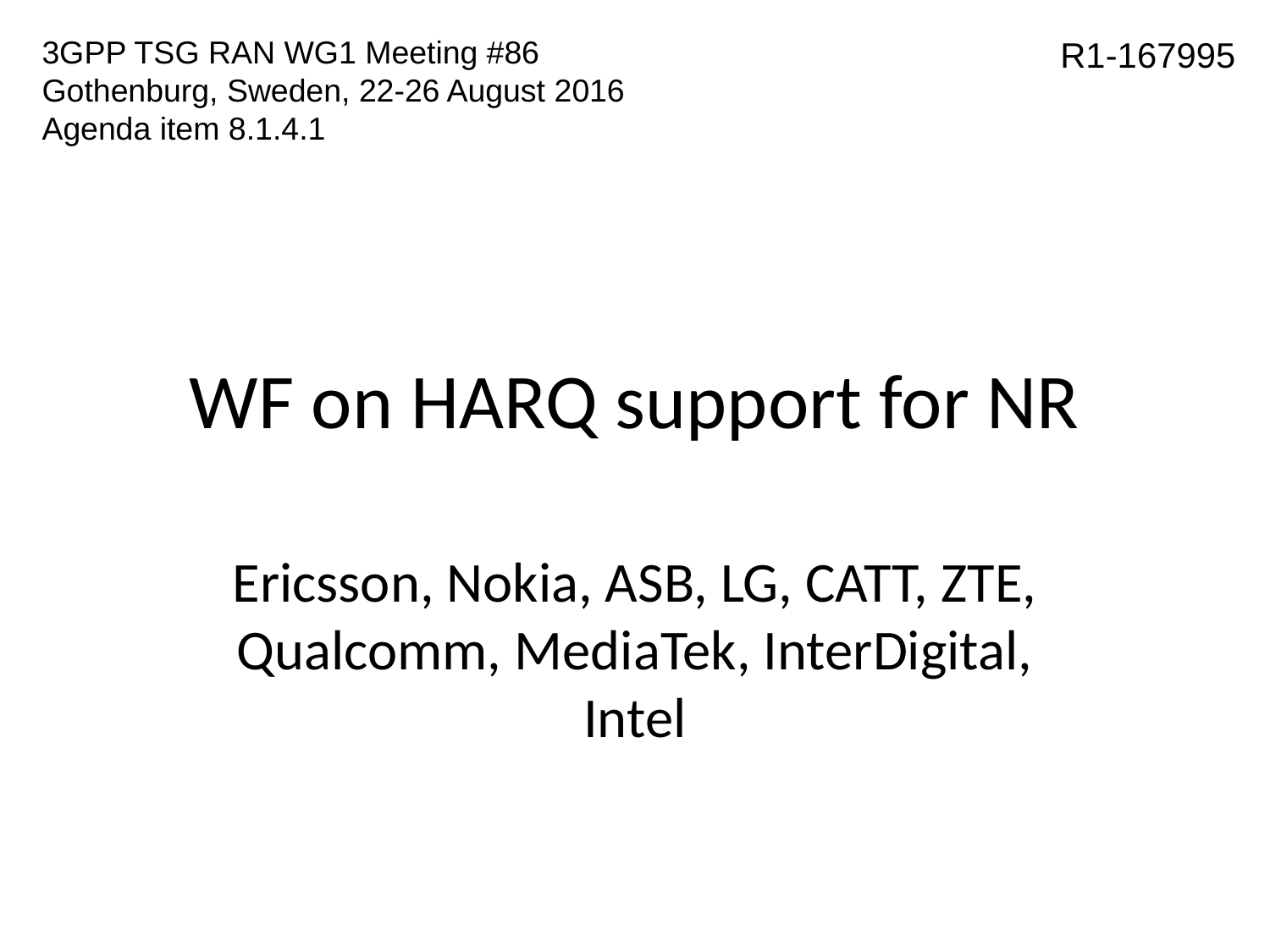

3GPP TSG RAN WG1 Meeting #86
Gothenburg, Sweden, 22-26 August 2016
Agenda item 8.1.4.1
R1-167995
# WF on HARQ support for NR
Ericsson, Nokia, ASB, LG, CATT, ZTE, Qualcomm, MediaTek, InterDigital, Intel